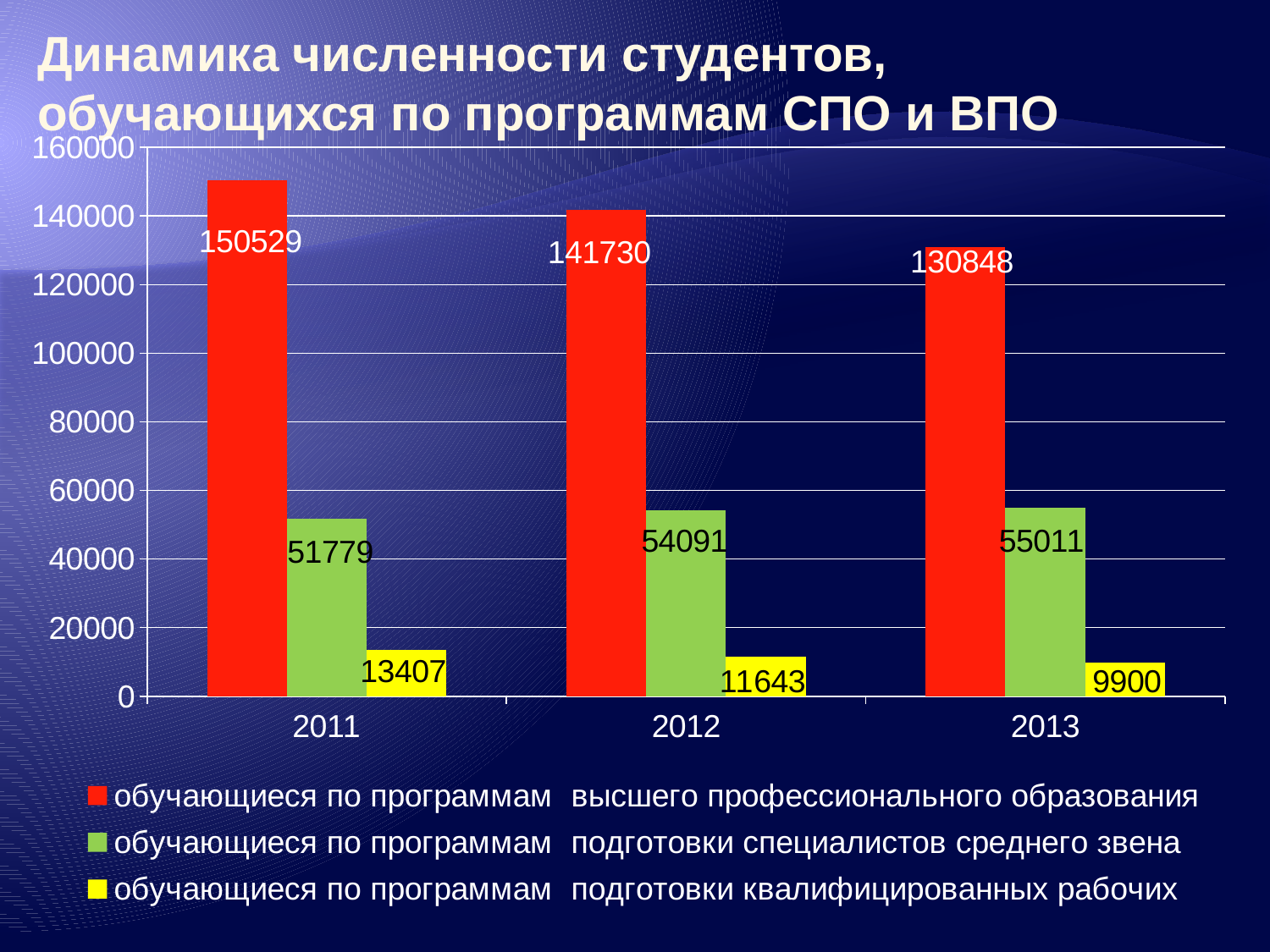

Динамика численности студентов, обучающихся по программам СПО и ВПО

### Chart

| Category | обучающиеся по программам  высшего профессионального образования | обучающиеся по программам  подготовки специалистов среднего звена | обучающиеся по программам  подготовки квалифицированных рабочих |
|---|---|---|---|
| 2011 | 150529.0 | 51779.0 | 13407.0 |
| 2012 | 141730.0 | 54091.0 | 11643.0 |
| 2013 | 130848.0 | 55011.0 | 9900.0 |